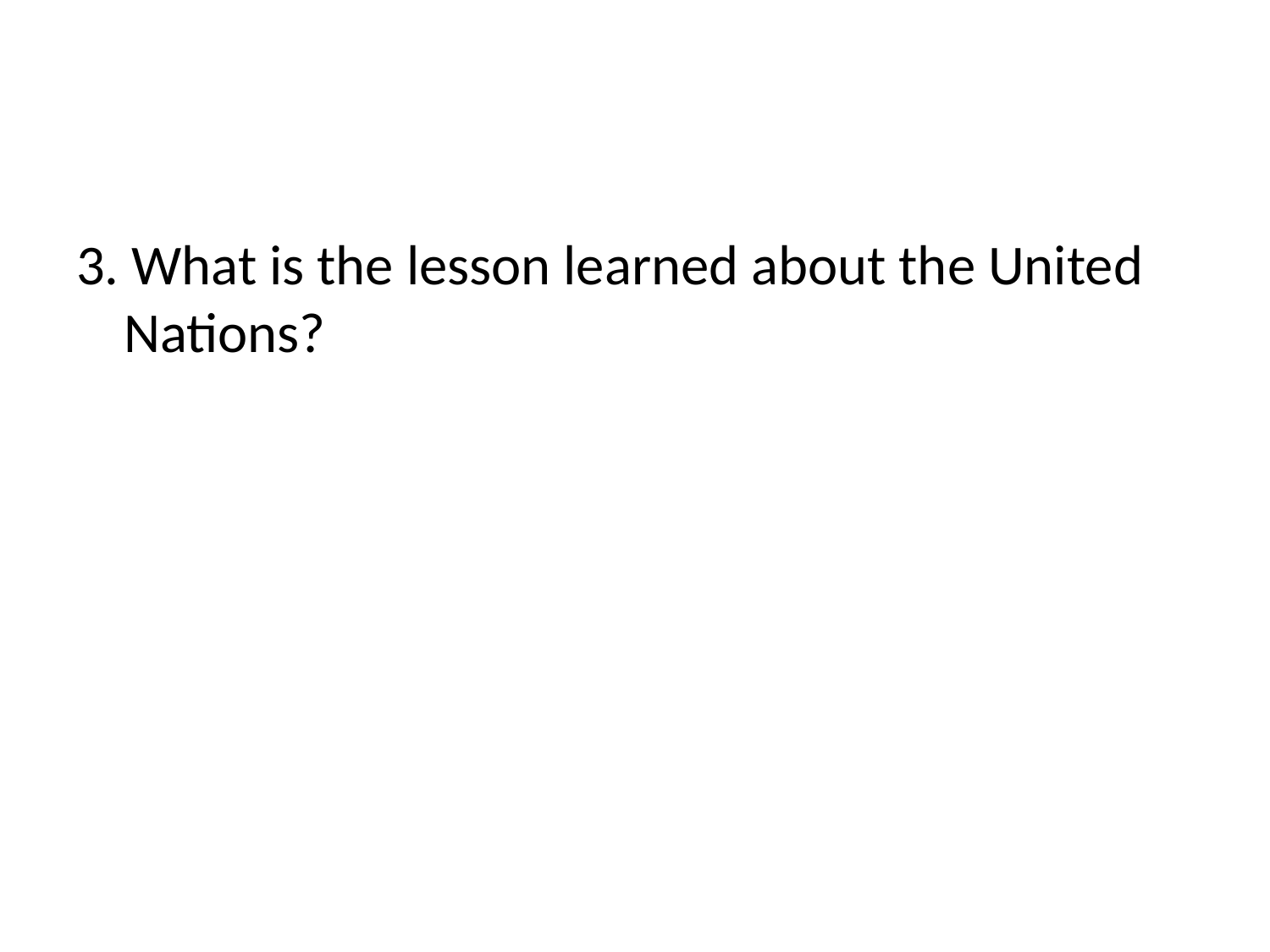

#
3. What is the lesson learned about the United Nations?